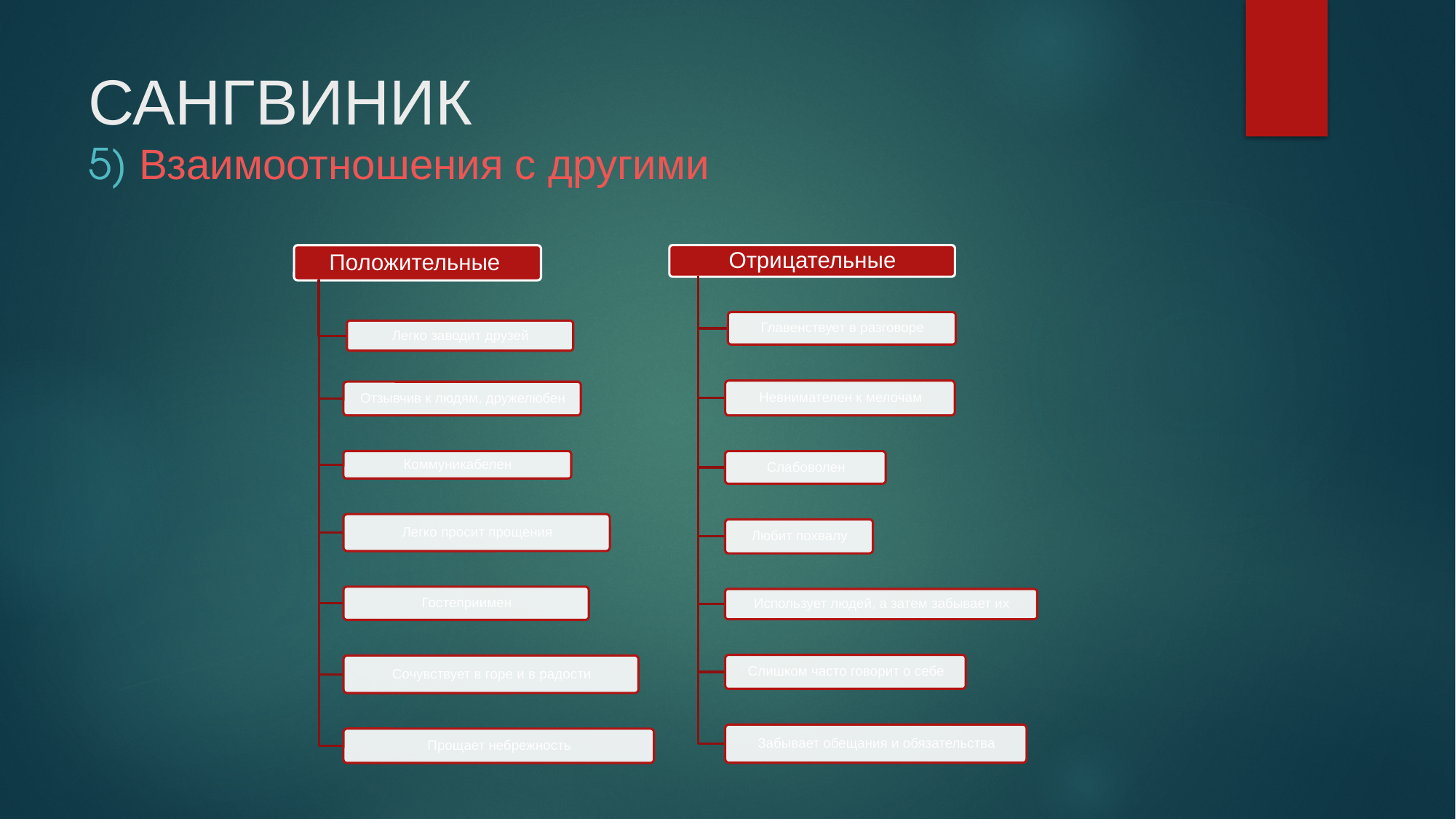

# САНГВИНИК 5) Взаимоотношения с другими
Положительные
Легко заводит друзей
Отзывчив к людям, дружелюбен
Коммуникабелен
Легко просит прощения
Гостеприимен
Сочувствует в горе и в радости
Прощает небрежность
Отрицательные
Главенствует в разговоре
Невнимателен к мелочам
Слабоволен
Любит похвалу
Использует людей, а затем забывает их
Слишком часто говорит о себе
Забывает обещания и обязательства